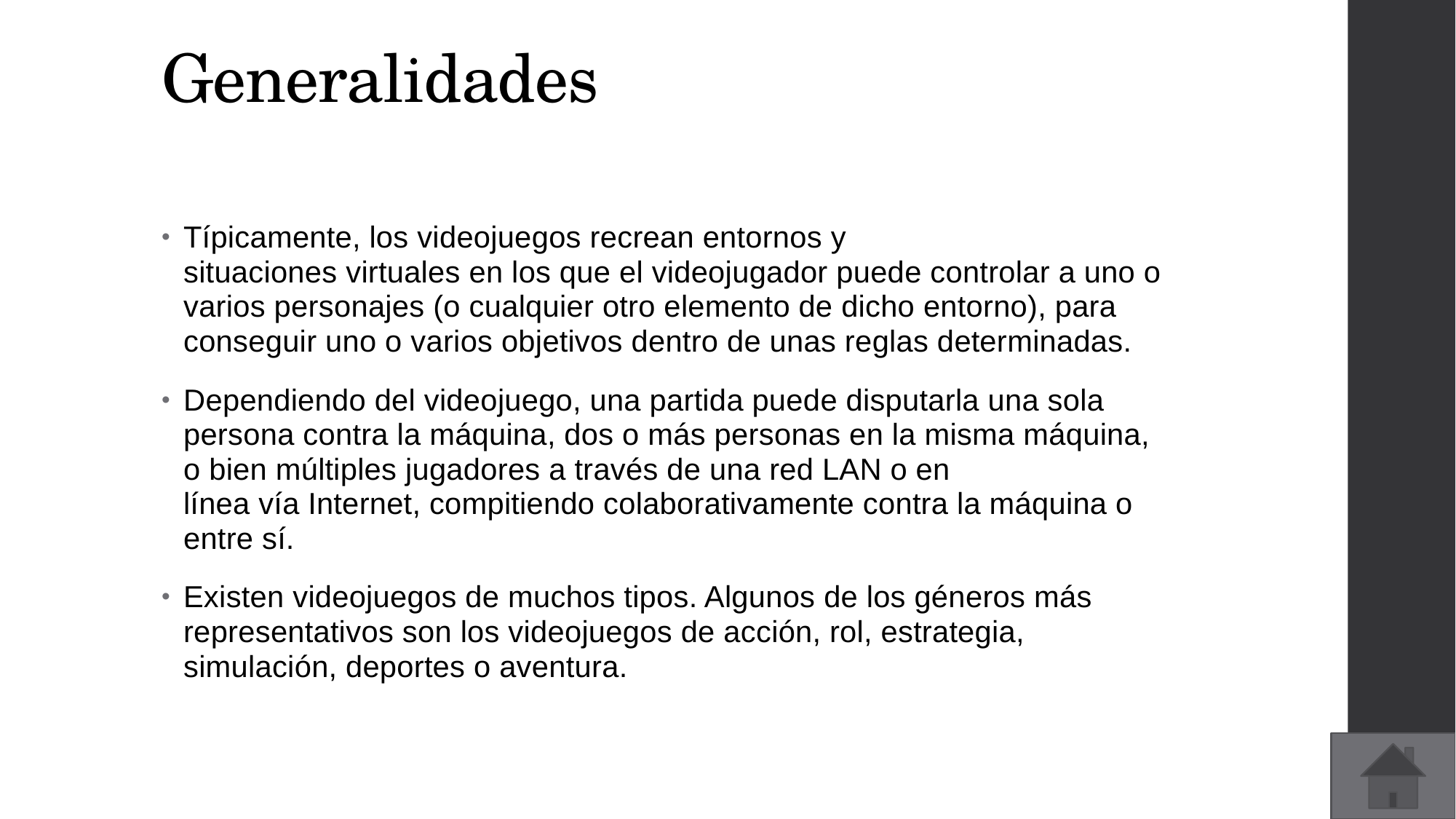

# Generalidades
Típicamente, los videojuegos recrean entornos y situaciones virtuales en los que el videojugador puede controlar a uno o varios personajes (o cualquier otro elemento de dicho entorno), para conseguir uno o varios objetivos dentro de unas reglas determinadas.
Dependiendo del videojuego, una partida puede disputarla una sola persona contra la máquina, dos o más personas en la misma máquina, o bien múltiples jugadores a través de una red LAN o en línea vía Internet, compitiendo colaborativamente contra la máquina o entre sí.
Existen videojuegos de muchos tipos. Algunos de los géneros más representativos son los videojuegos de acción, rol, estrategia, simulación, deportes o aventura.